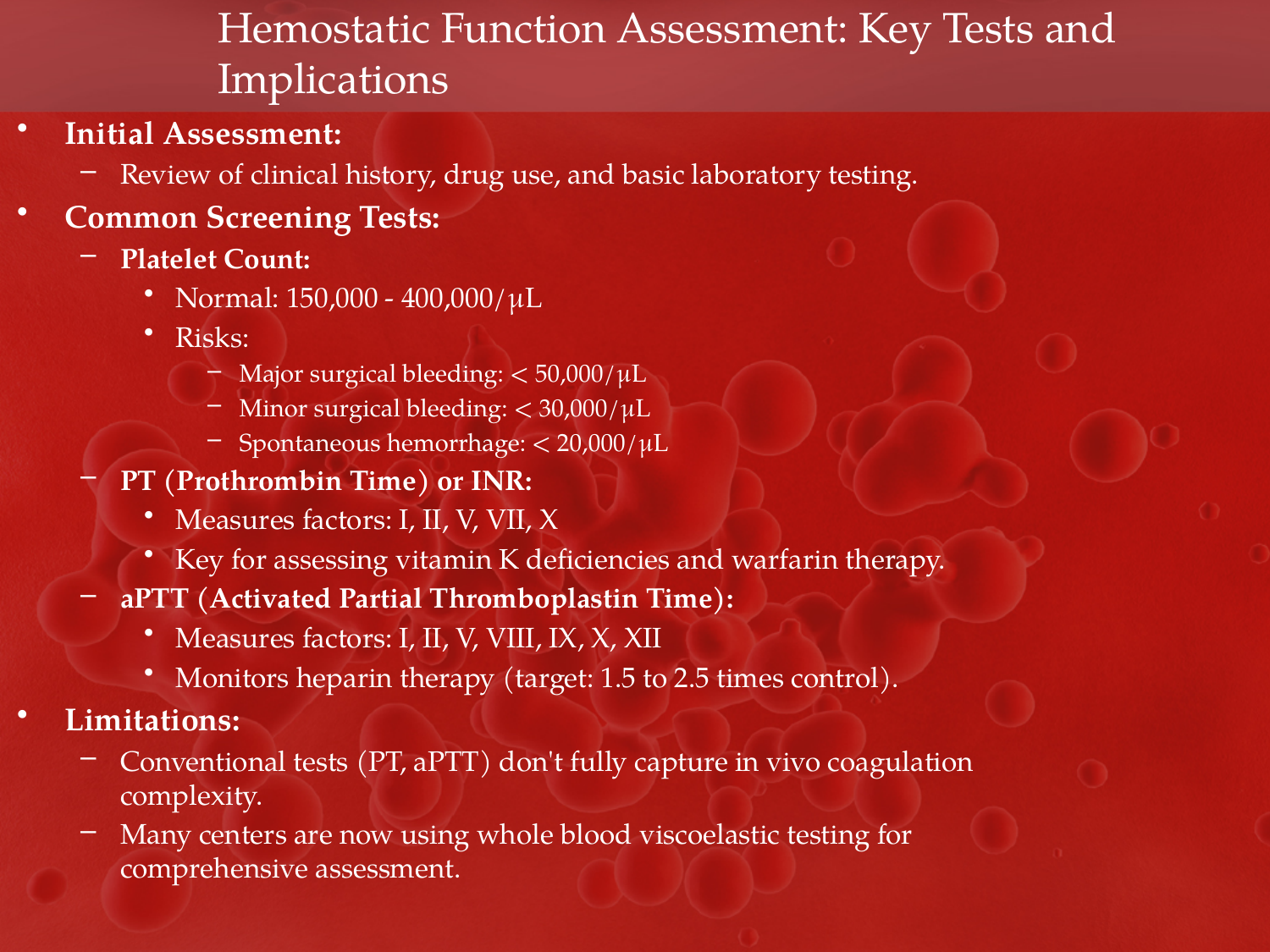

# Hemostatic Function Assessment: Key Tests and Implications
Initial Assessment:
Review of clinical history, drug use, and basic laboratory testing.
Common Screening Tests:
Platelet Count:
Normal: 150,000 - 400,000/μL
Risks:
Major surgical bleeding: < 50,000/μL
Minor surgical bleeding: < 30,000/μL
Spontaneous hemorrhage: < 20,000/μL
PT (Prothrombin Time) or INR:
Measures factors: I, II, V, VII, X
Key for assessing vitamin K deficiencies and warfarin therapy.
aPTT (Activated Partial Thromboplastin Time):
Measures factors: I, II, V, VIII, IX, X, XII
Monitors heparin therapy (target: 1.5 to 2.5 times control).
Limitations:
Conventional tests (PT, aPTT) don't fully capture in vivo coagulation complexity.
Many centers are now using whole blood viscoelastic testing for comprehensive assessment.